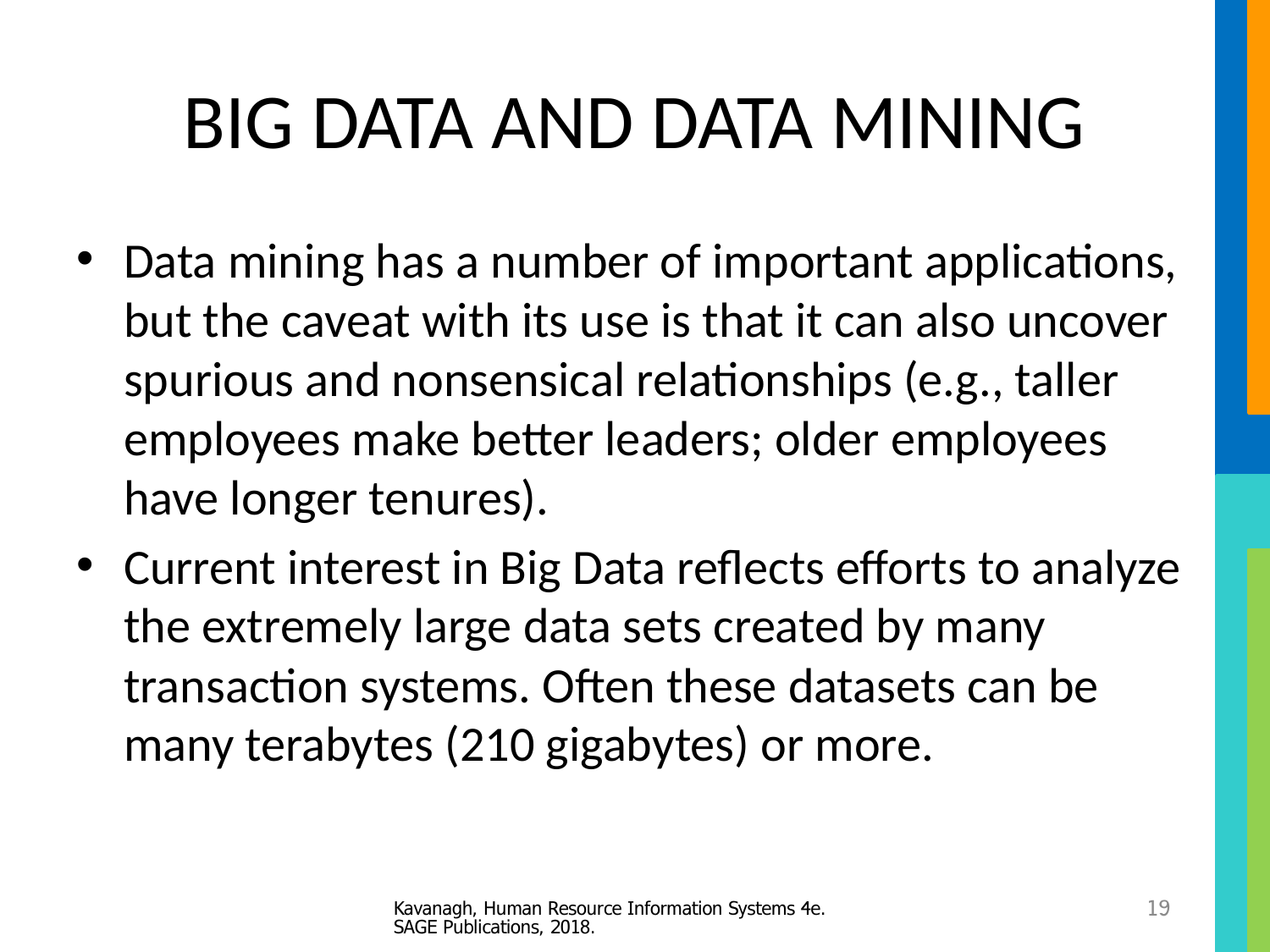

# BIG DATA AND DATA MINING
Data mining has a number of important applications, but the caveat with its use is that it can also uncover spurious and nonsensical relationships (e.g., taller employees make better leaders; older employees have longer tenures).
Current interest in Big Data reflects efforts to analyze the extremely large data sets created by many transaction systems. Often these datasets can be many terabytes (210 gigabytes) or more.

Kavanagh, Human Resource Information Systems 4e. SAGE Publications, 2018.
19